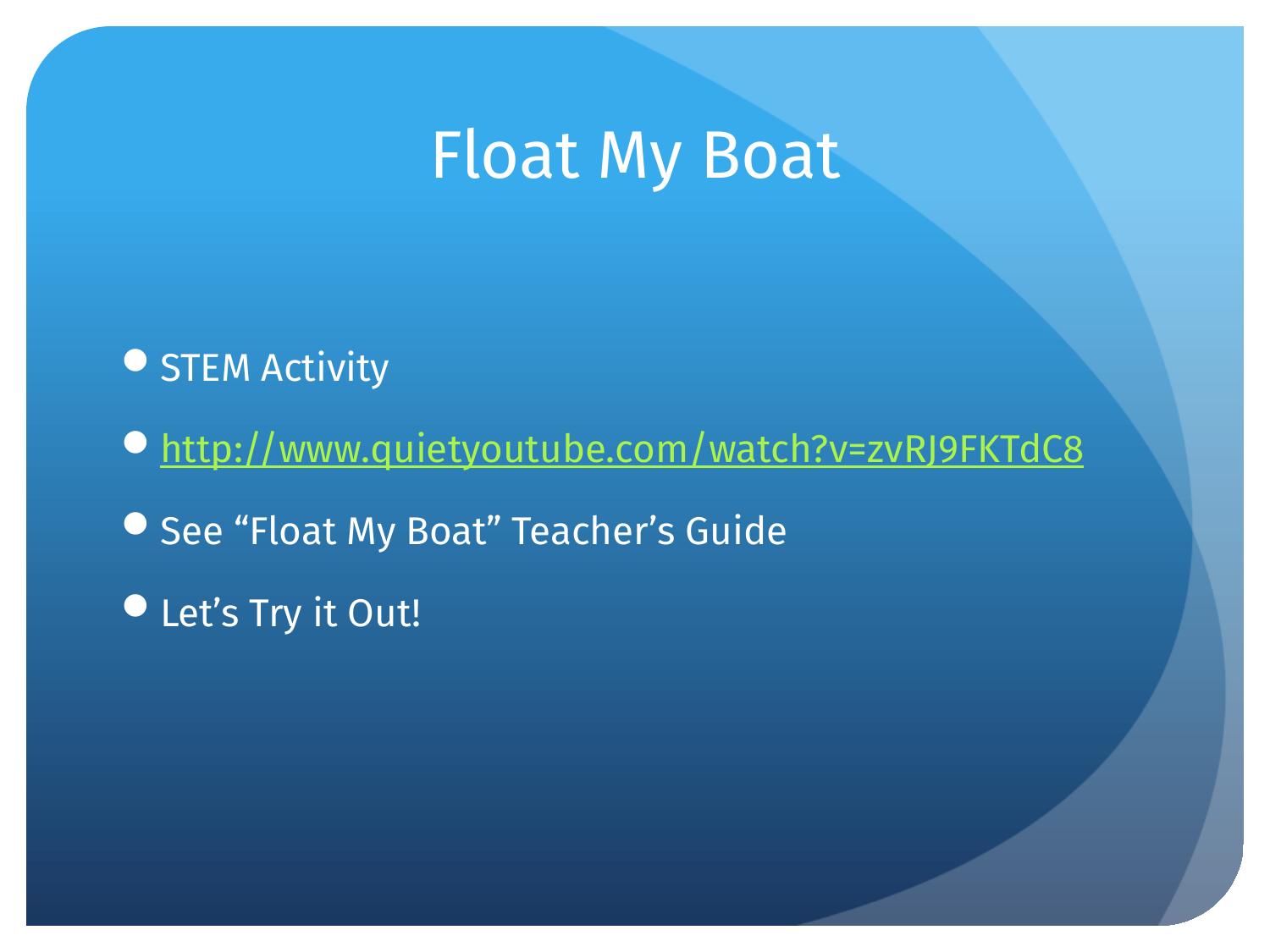

# Float My Boat

STEM Activity
http://www.quietyoutube.com/watch?v=zvRJ9FKTdC8
See “Float My Boat” Teacher’s Guide
Let’s Try it Out!